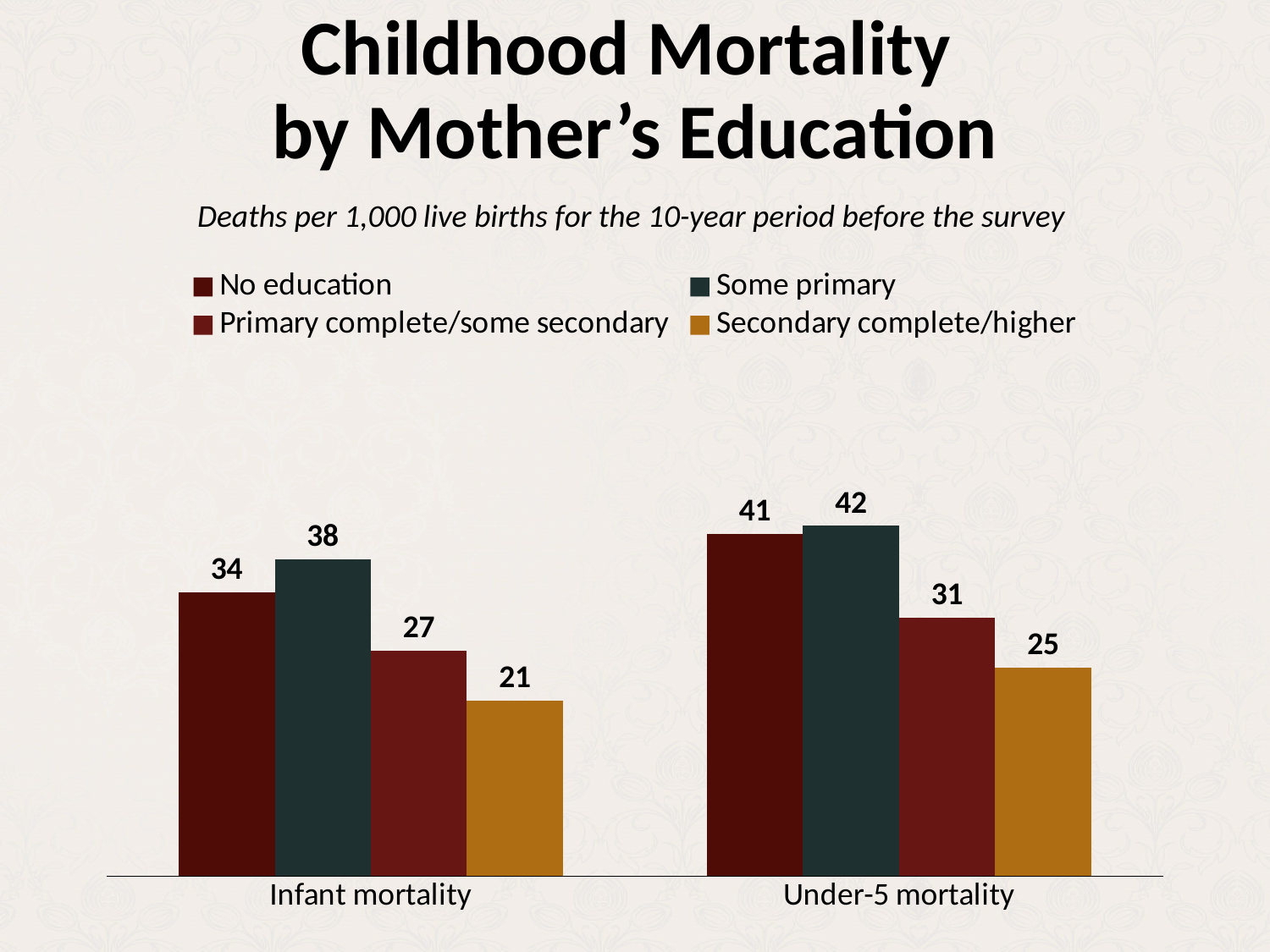

# Childhood Mortality by Mother’s Education
Deaths per 1,000 live births for the 10-year period before the survey

### Chart

| Category | No education | Some primary | Primary complete/some secondary | Secondary complete/higher |
|---|---|---|---|---|
| Infant mortality | 34.0 | 38.0 | 27.0 | 21.0 |
| Under-5 mortality | 41.0 | 42.0 | 31.0 | 25.0 |